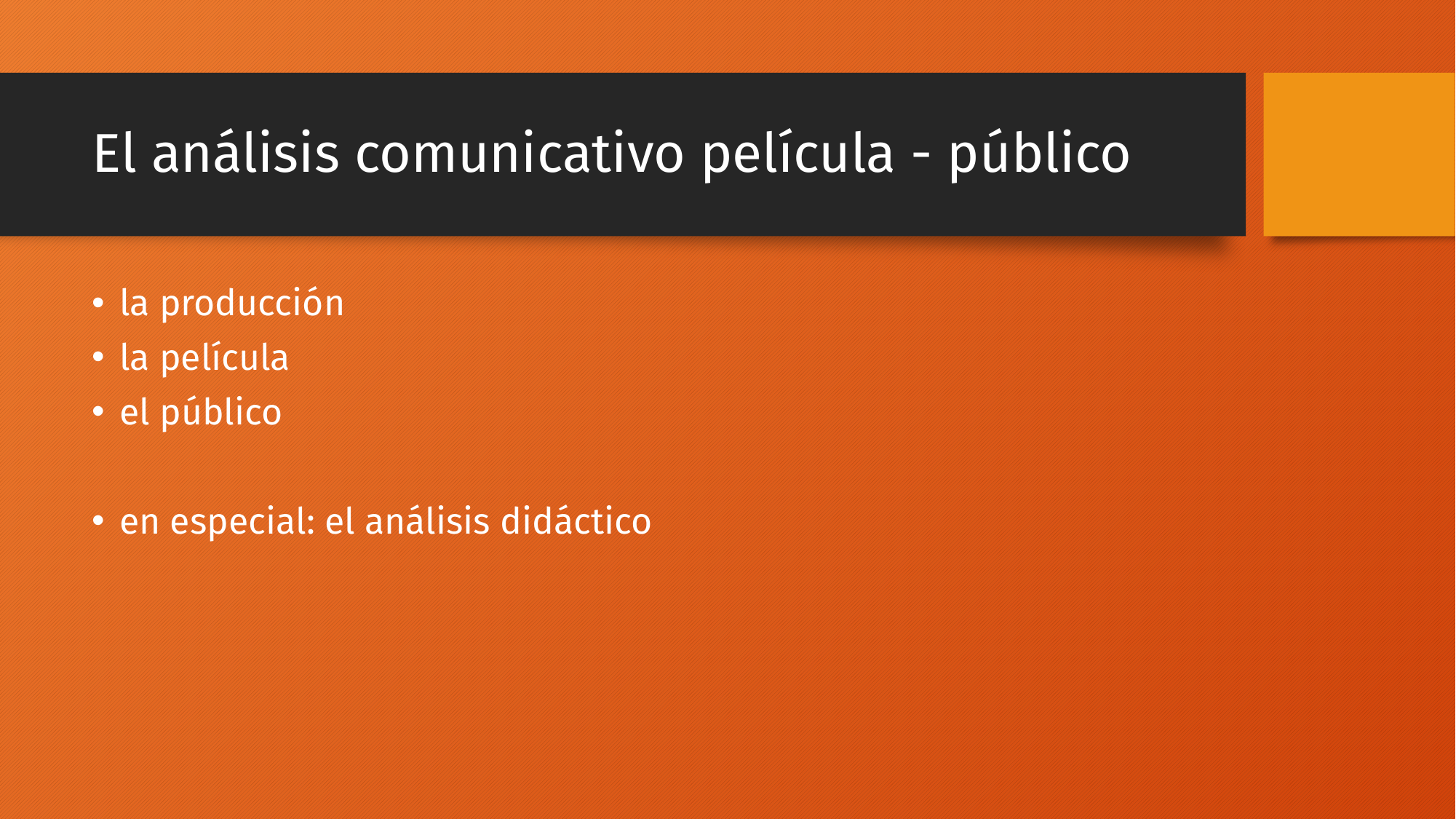

# El análisis comunicativo película - público
la producción
la película
el público

en especial: el análisis didáctico